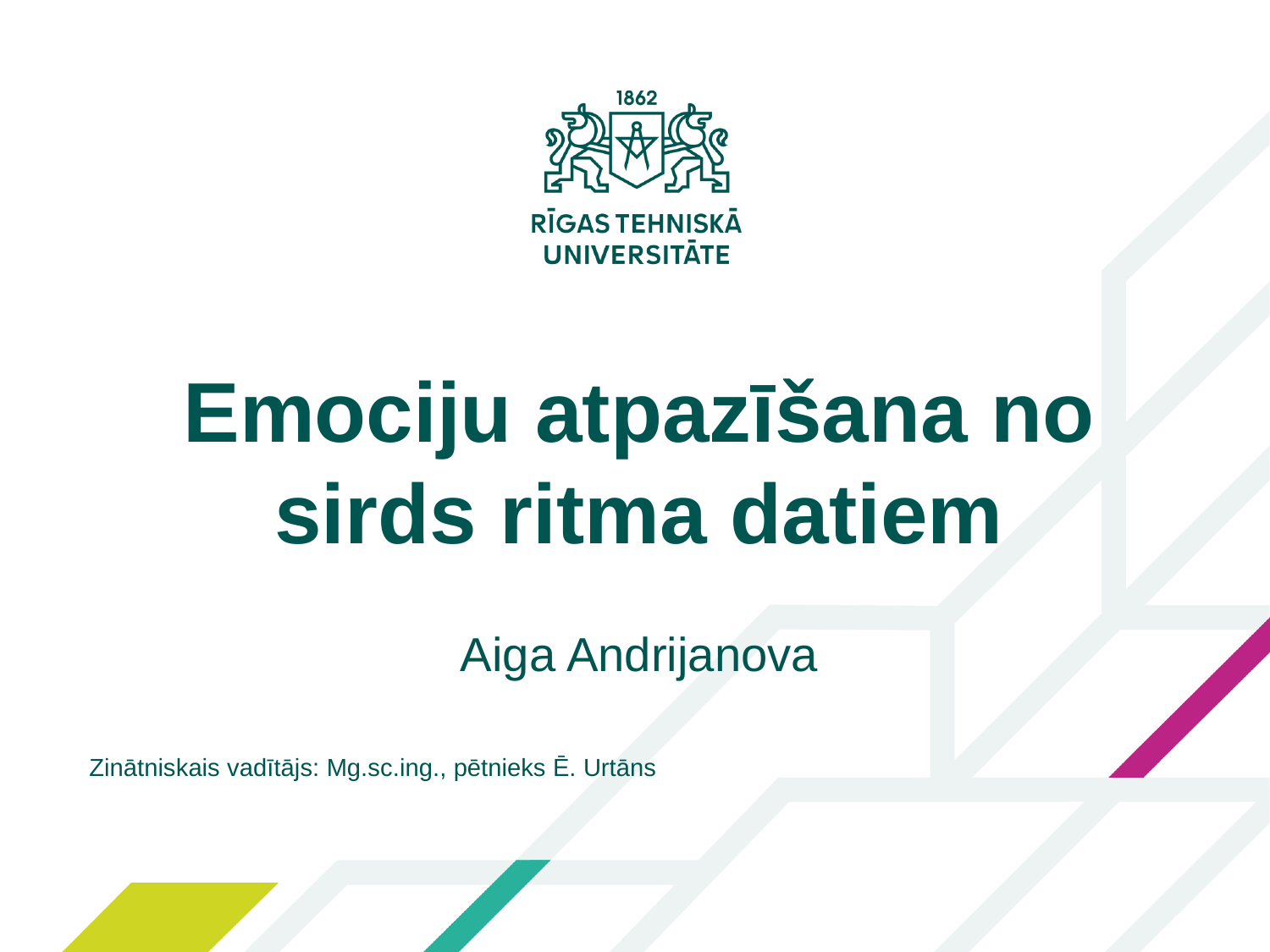

Emociju atpazīšana no sirds ritma datiem
Aiga Andrijanova
Zinātniskais vadītājs: Mg.sc.ing., pētnieks Ē. Urtāns